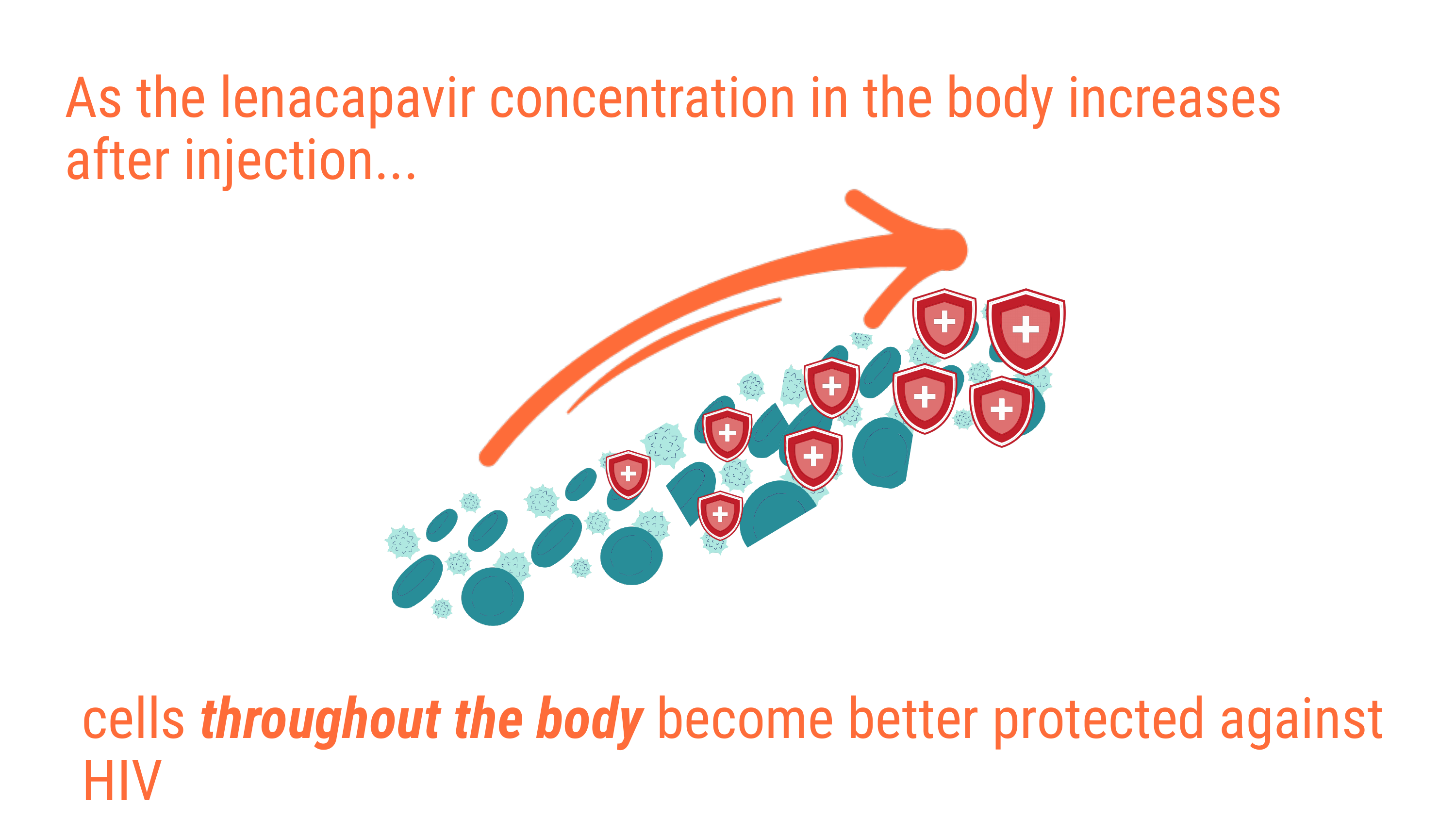

As the lenacapavir concentration in the body increases after injection...

cells throughout the body become better protected against HIV